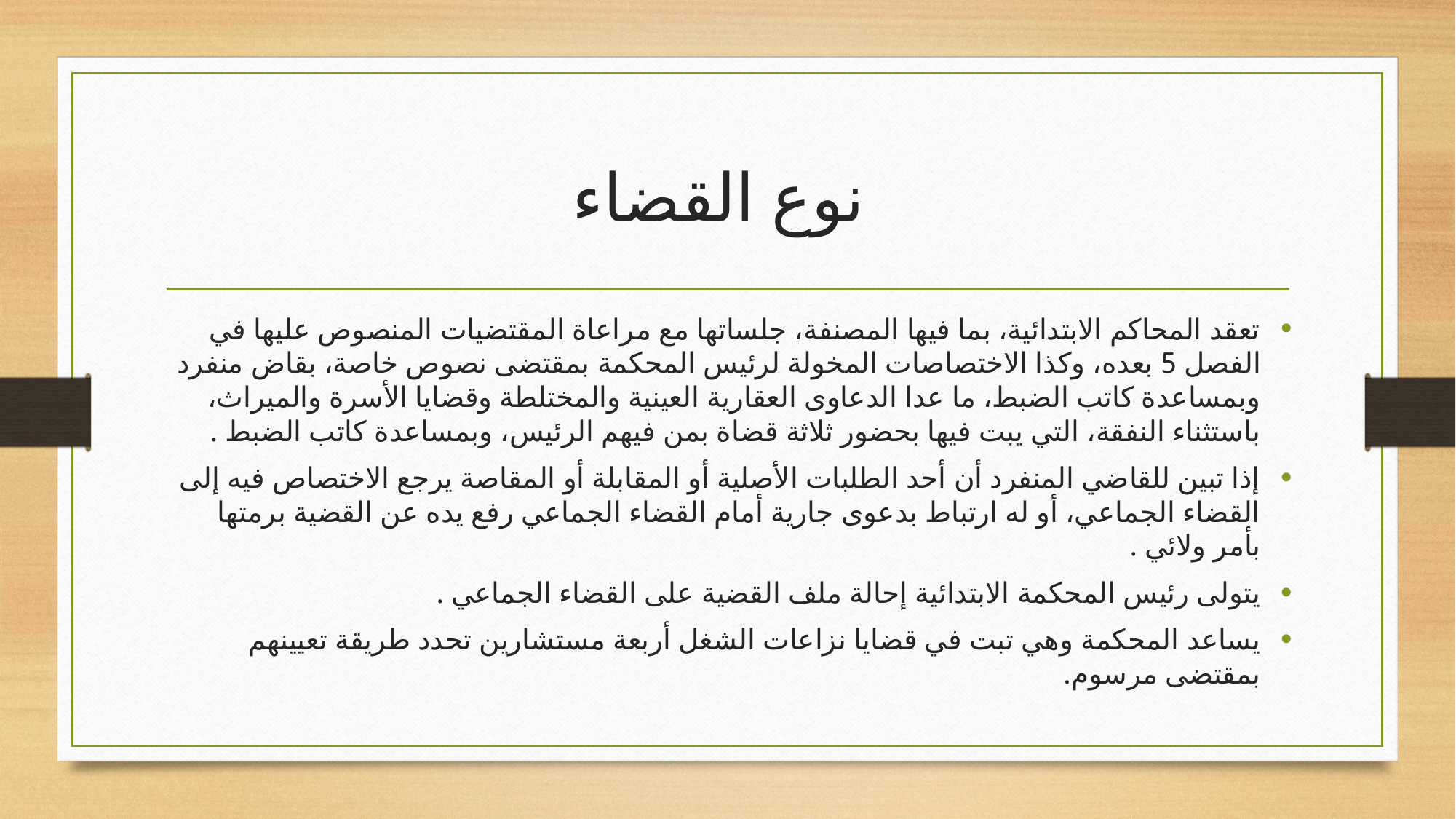

# نوع القضاء
تعقد المحاكم الابتدائية، بما فيها المصنفة، جلساتها مع مراعاة المقتضيات المنصوص عليها في الفصل 5 بعده، وكذا الاختصاصات المخولة لرئيس المحكمة بمقتضى نصوص خاصة، بقاض منفرد وبمساعدة كاتب الضبط، ما عدا الدعاوى العقارية العينية والمختلطة وقضايا الأسرة والميراث، باستثناء النفقة، التي يبت فيها بحضور ثلاثة قضاة بمن فيهم الرئيس، وبمساعدة كاتب الضبط .
إذا تبين للقاضي المنفرد أن أحد الطلبات الأصلية أو المقابلة أو المقاصة يرجع الاختصاص فيه إلى القضاء الجماعي، أو له ارتباط بدعوى جارية أمام القضاء الجماعي رفع يده عن القضية برمتها بأمر ولائي .
يتولى رئيس المحكمة الابتدائية إحالة ملف القضية على القضاء الجماعي .
يساعد المحكمة وهي تبت في قضايا نزاعات الشغل أربعة مستشارين تحدد طريقة تعيينهم بمقتضى مرسوم.